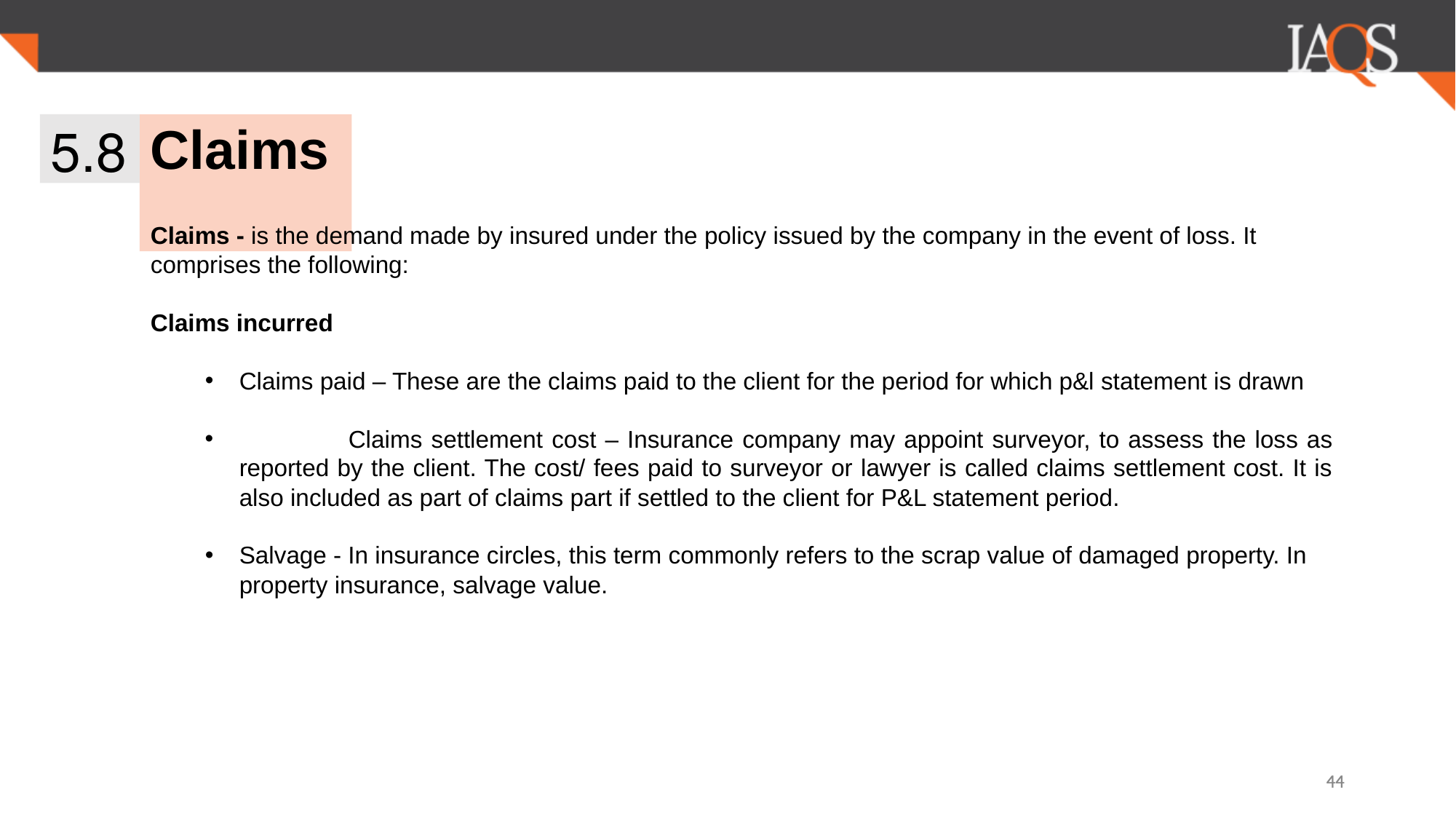

5.8
# Claims
Claims - is the demand made by insured under the policy issued by the company in the event of loss. It
comprises the following:
Claims incurred
Claims paid – These are the claims paid to the client for the period for which p&l statement is drawn
	Claims settlement cost – Insurance company may appoint surveyor, to assess the loss as reported by the client. The cost/ fees paid to surveyor or lawyer is called claims settlement cost. It is also included as part of claims part if settled to the client for P&L statement period.
Salvage - In insurance circles, this term commonly refers to the scrap value of damaged property. In
property insurance, salvage value.
44